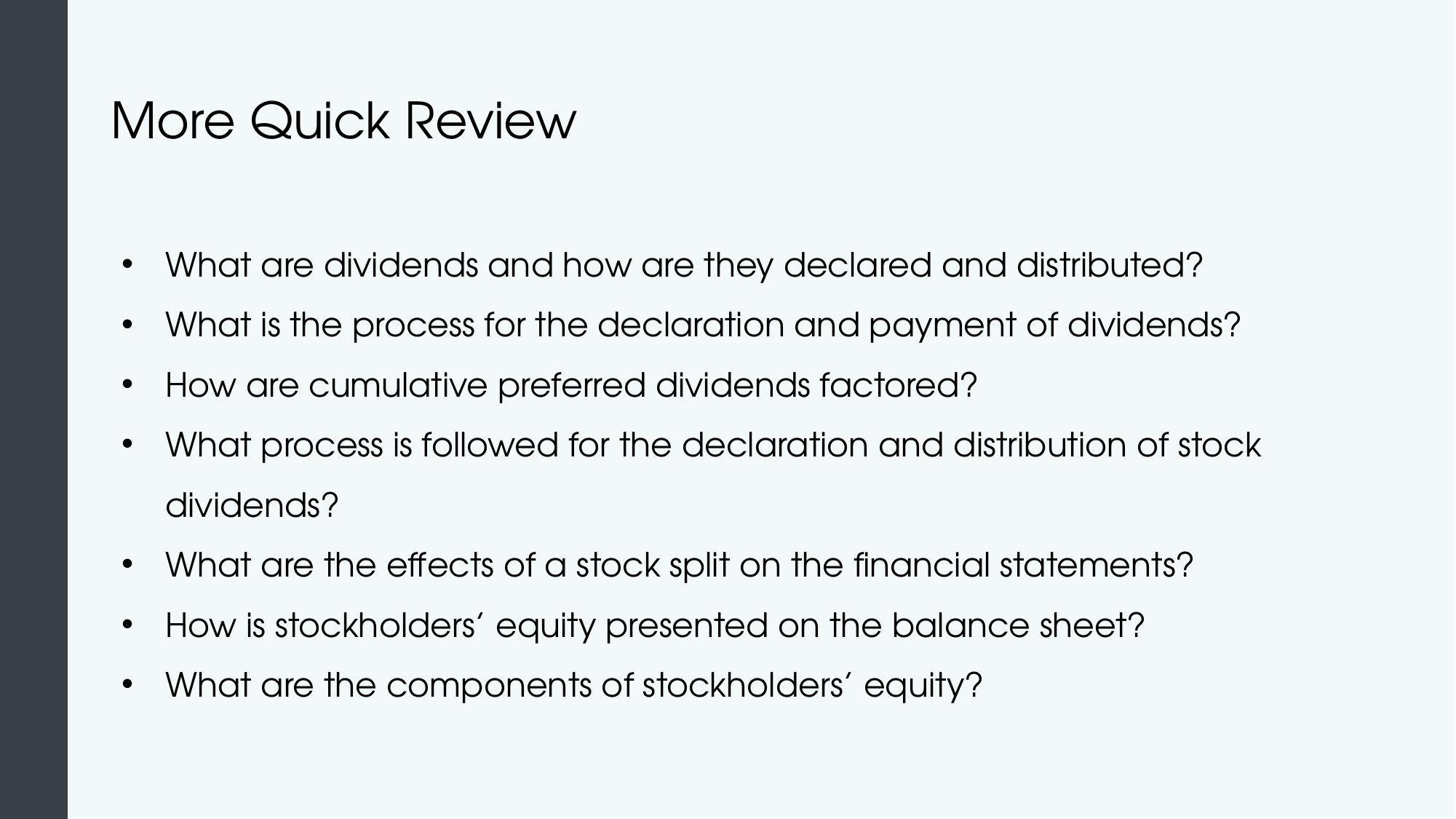

# More Quick Review
What are dividends and how are they declared and distributed?
What is the process for the declaration and payment of dividends?
How are cumulative preferred dividends factored?
What process is followed for the declaration and distribution of stock dividends?
What are the effects of a stock split on the financial statements?
How is stockholders’ equity presented on the balance sheet?
What are the components of stockholders’ equity?